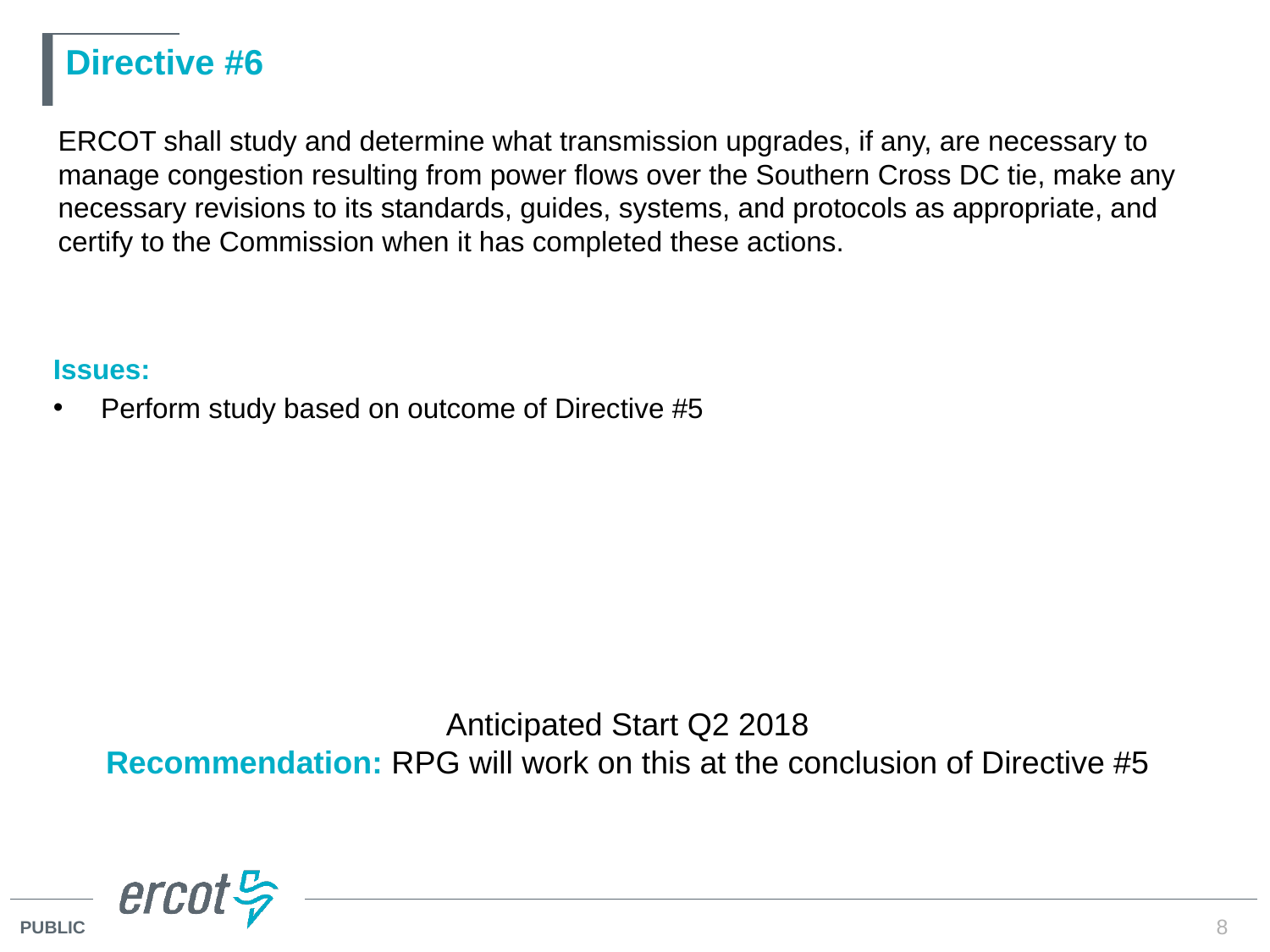

# Directive #6
ERCOT shall study and determine what transmission upgrades, if any, are necessary to manage congestion resulting from power flows over the Southern Cross DC tie, make any necessary revisions to its standards, guides, systems, and protocols as appropriate, and certify to the Commission when it has completed these actions.
Issues:
Perform study based on outcome of Directive #5

Anticipated Start Q2 2018
Recommendation: RPG will work on this at the conclusion of Directive #5
8